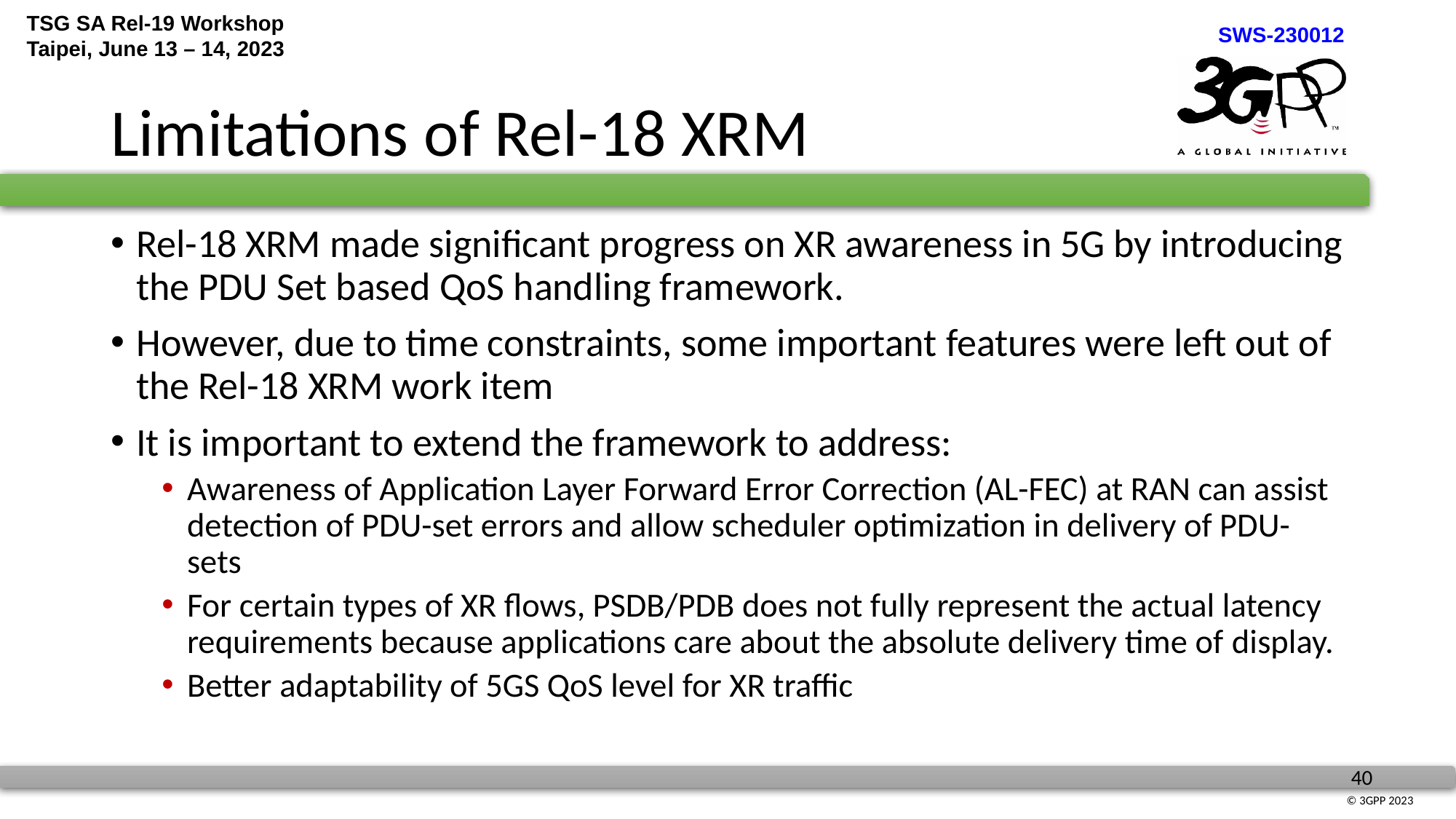

# Limitations of Rel-18 XRM
Rel-18 XRM made significant progress on XR awareness in 5G by introducing the PDU Set based QoS handling framework.
However, due to time constraints, some important features were left out of the Rel-18 XRM work item
It is important to extend the framework to address:
Awareness of Application Layer Forward Error Correction (AL-FEC) at RAN can assist detection of PDU-set errors and allow scheduler optimization in delivery of PDU-sets
For certain types of XR flows, PSDB/PDB does not fully represent the actual latency requirements because applications care about the absolute delivery time of display.
Better adaptability of 5GS QoS level for XR traffic